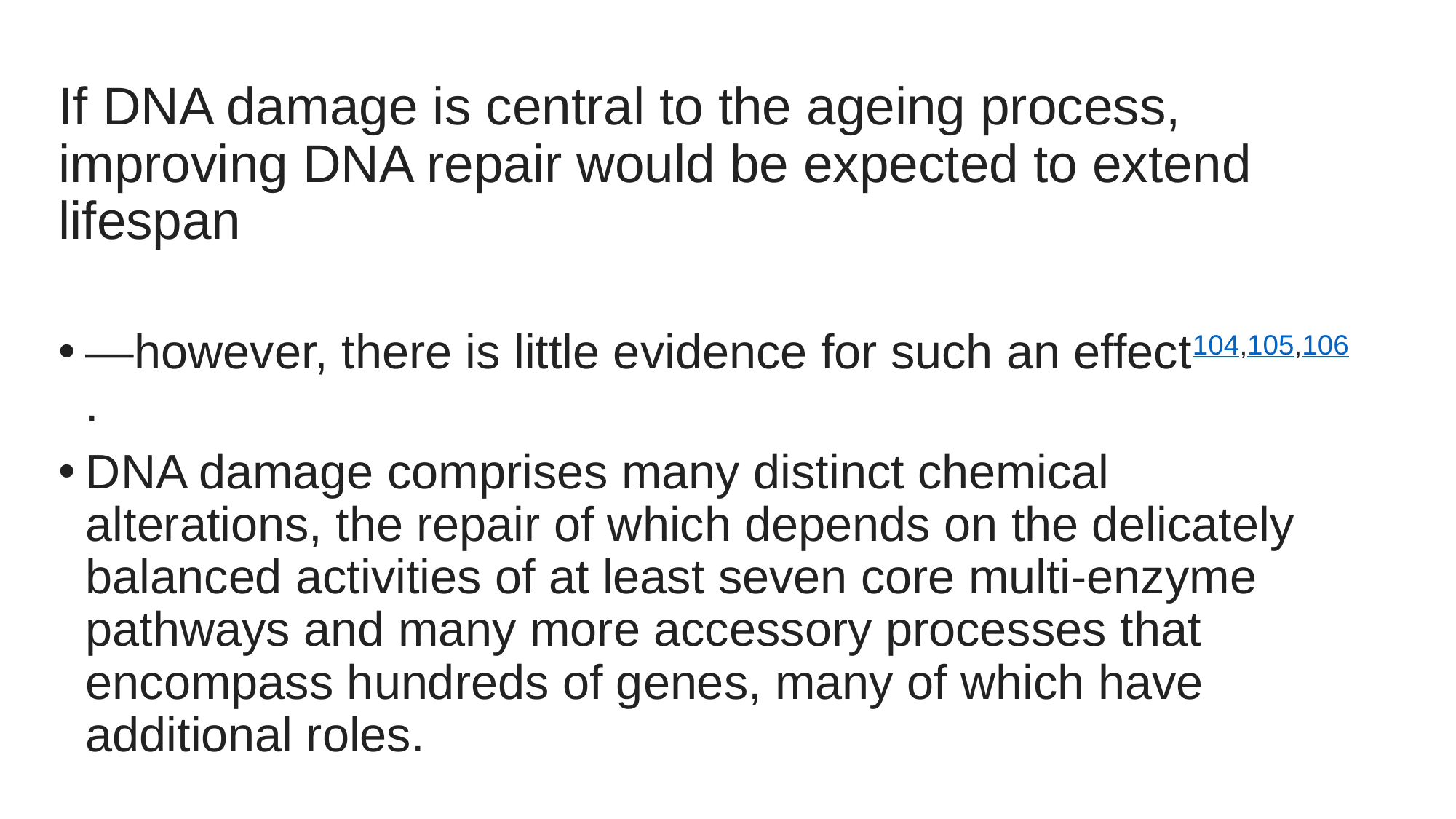

If DNA damage is central to the ageing process, improving DNA repair would be expected to extend lifespan

—however, there is little evidence for such an effect104,105,106.
DNA damage comprises many distinct chemical alterations, the repair of which depends on the delicately balanced activities of at least seven core multi-enzyme pathways and many more accessory processes that encompass hundreds of genes, many of which have additional roles.